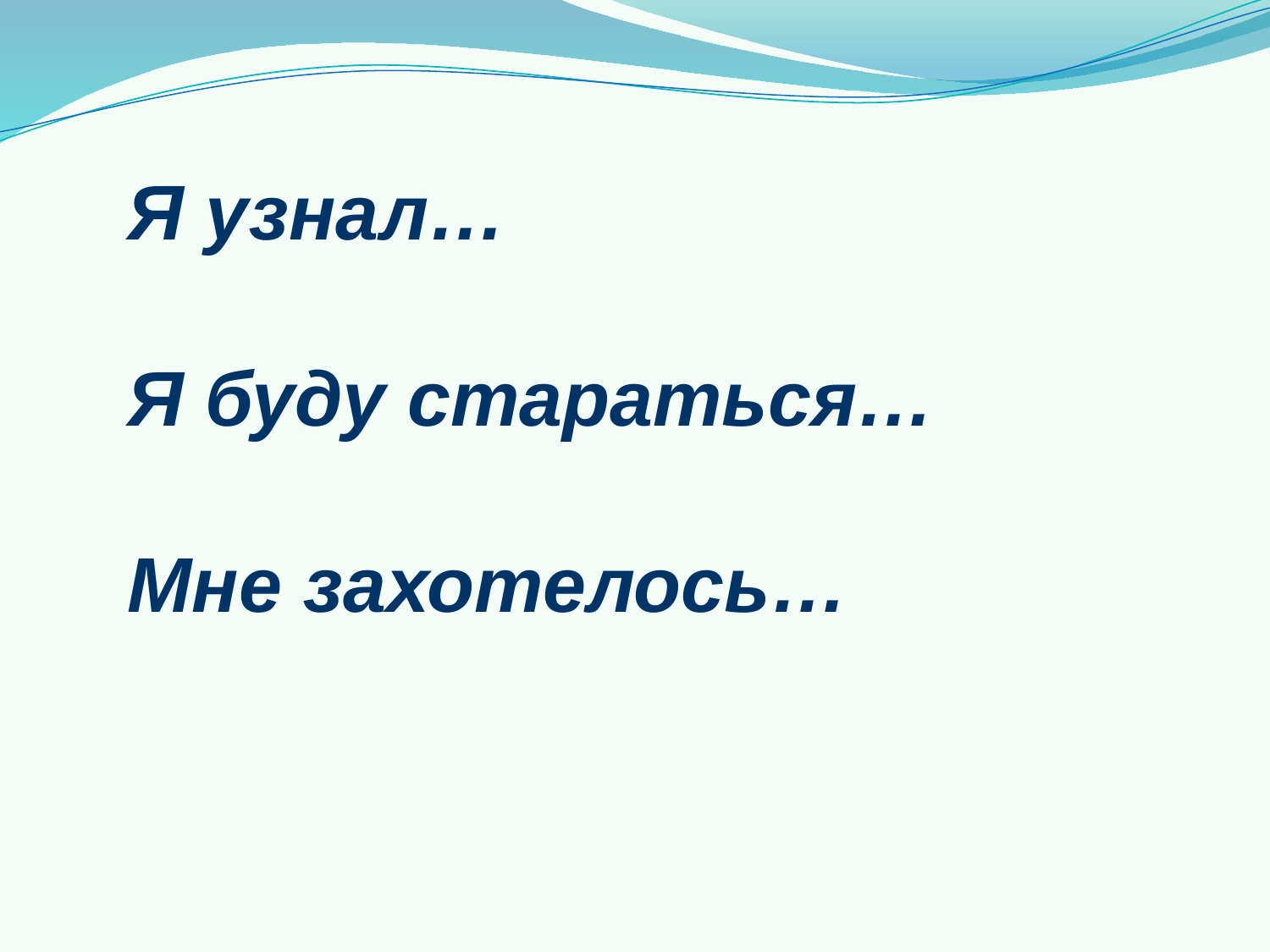

Я узнал…

Я буду стараться…

Мне захотелось…